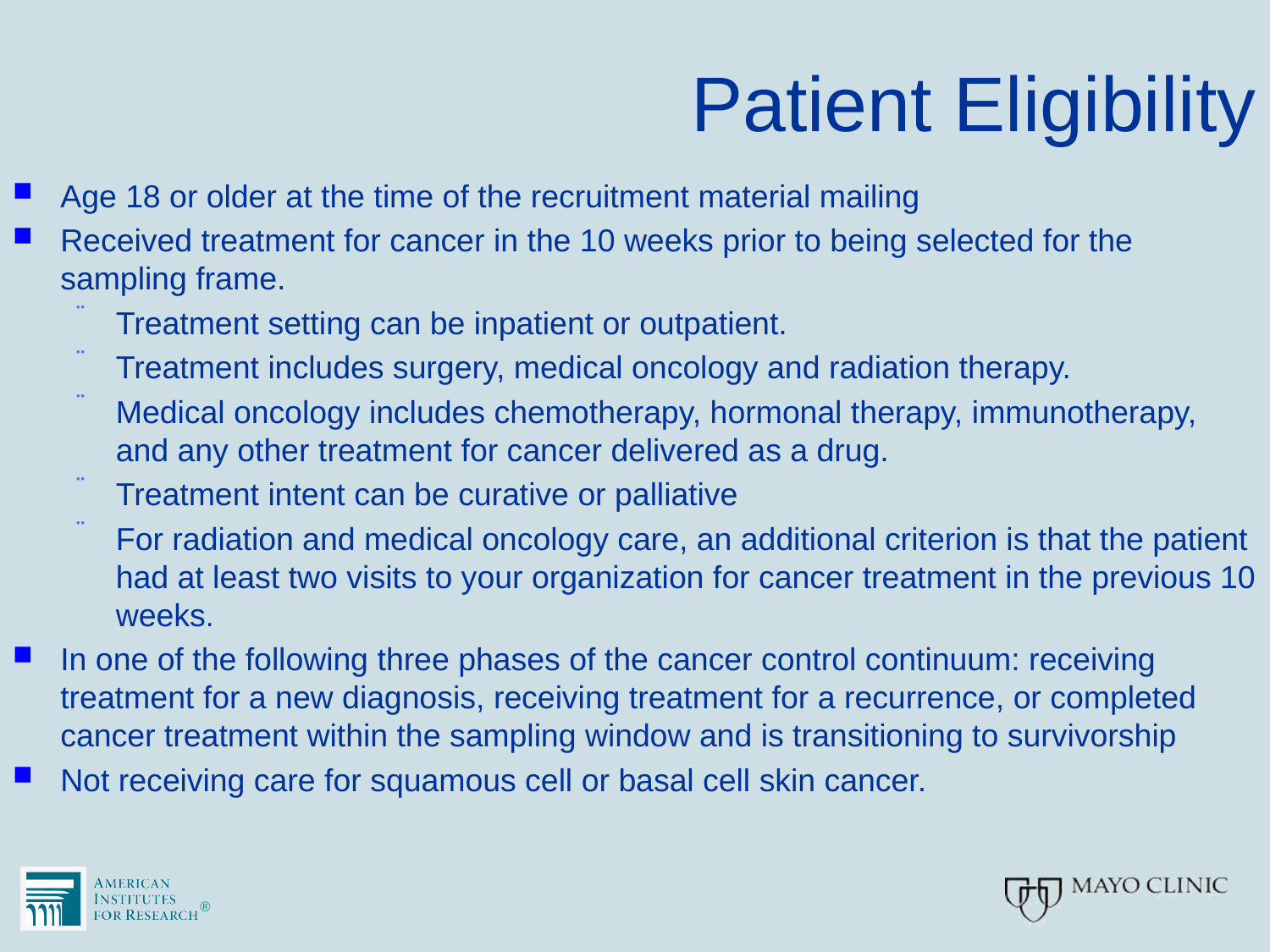

# Patient Eligibility
Age 18 or older at the time of the recruitment material mailing
Received treatment for cancer in the 10 weeks prior to being selected for the sampling frame.
Treatment setting can be inpatient or outpatient.
Treatment includes surgery, medical oncology and radiation therapy.
Medical oncology includes chemotherapy, hormonal therapy, immunotherapy, and any other treatment for cancer delivered as a drug.
Treatment intent can be curative or palliative
For radiation and medical oncology care, an additional criterion is that the patient had at least two visits to your organization for cancer treatment in the previous 10 weeks.
In one of the following three phases of the cancer control continuum: receiving treatment for a new diagnosis, receiving treatment for a recurrence, or completed cancer treatment within the sampling window and is transitioning to survivorship
Not receiving care for squamous cell or basal cell skin cancer.